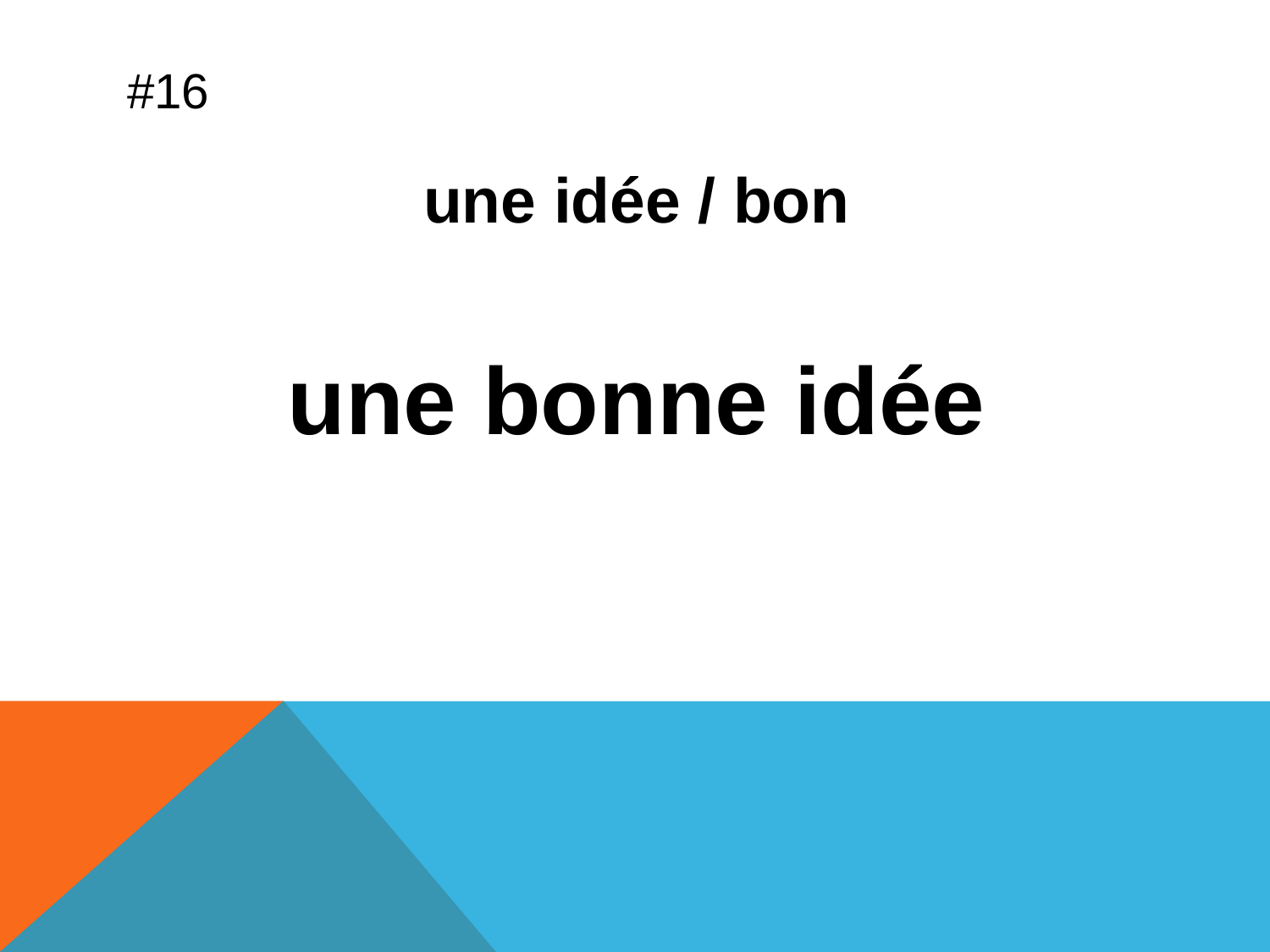

# #16
une idée / bon

une bonne idée